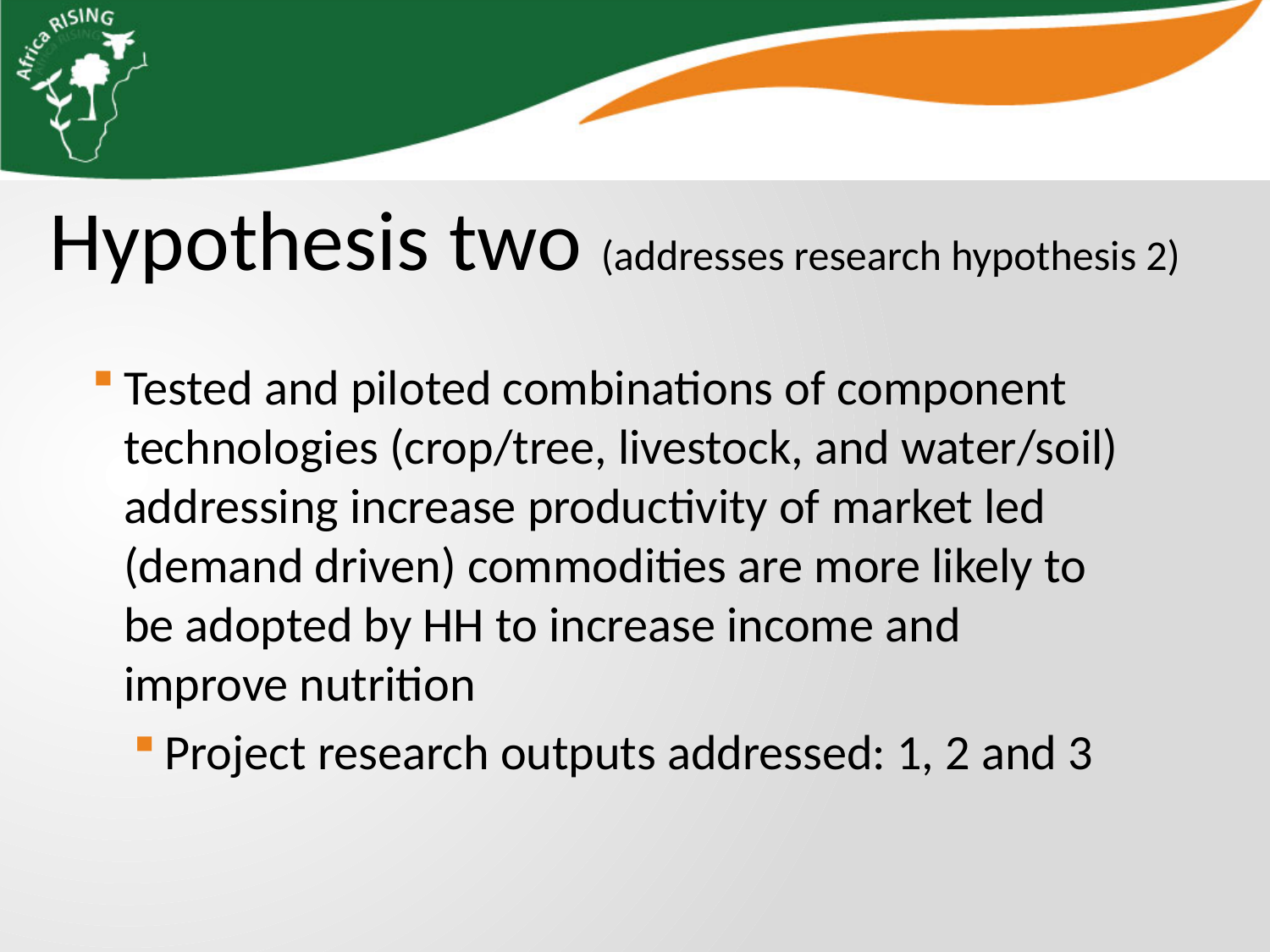

Hypothesis two (addresses research hypothesis 2)

Tested and piloted combinations of component technologies (crop/tree, livestock, and water/soil) addressing increase productivity of market led (demand driven) commodities are more likely to be adopted by HH to increase income and improve nutrition
Project research outputs addressed: 1, 2 and 3